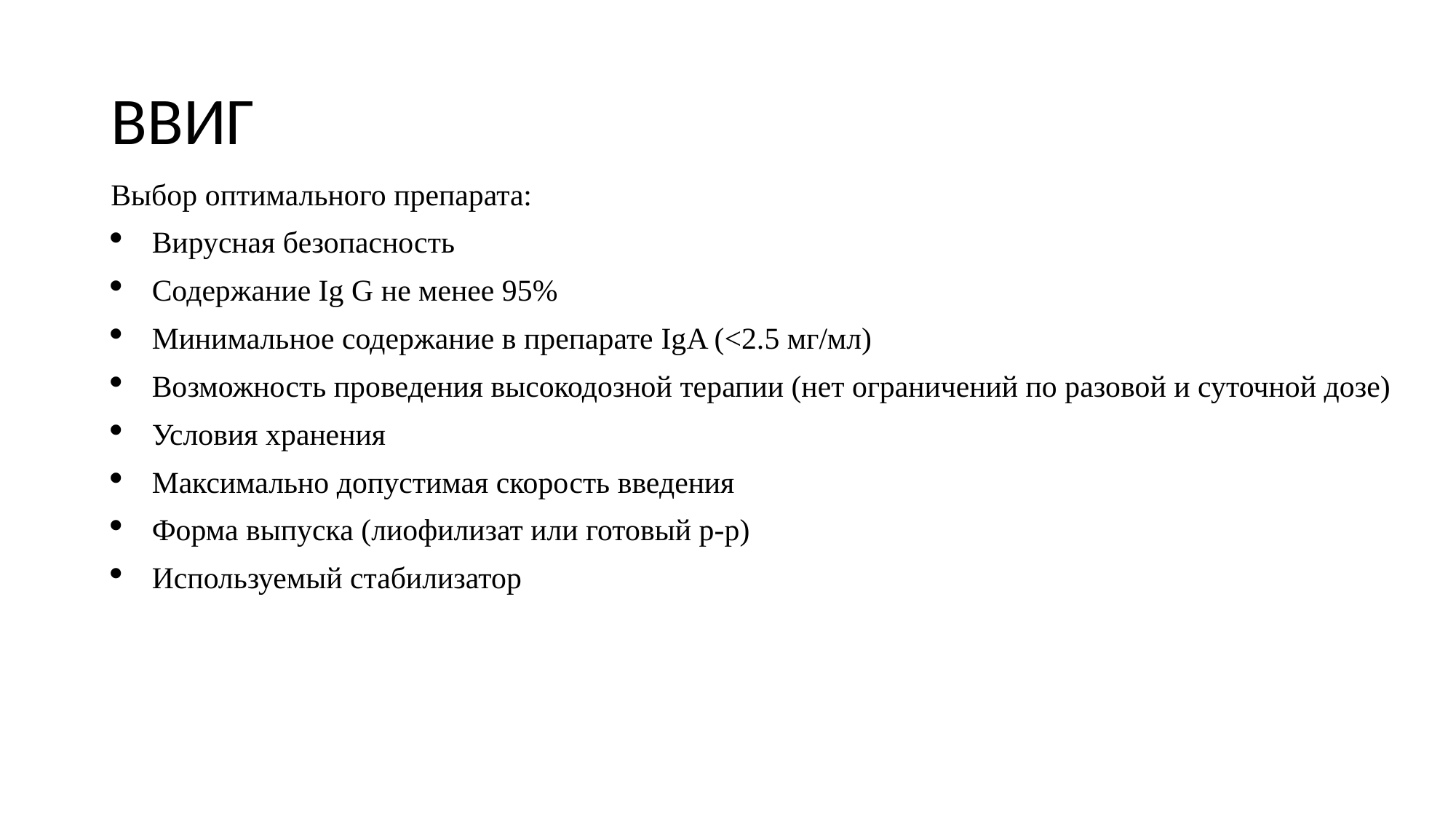

# ВВИГ
Выбор оптимального препарата:
Вирусная безопасность
Содержание Ig G не менее 95%
Минимальное содержание в препарате IgA (<2.5 мг/мл)
Возможность проведения высокодозной терапии (нет ограничений по разовой и суточной дозе)
Условия хранения
Максимально допустимая скорость введения
Форма выпуска (лиофилизат или готовый р-р)
Используемый стабилизатор